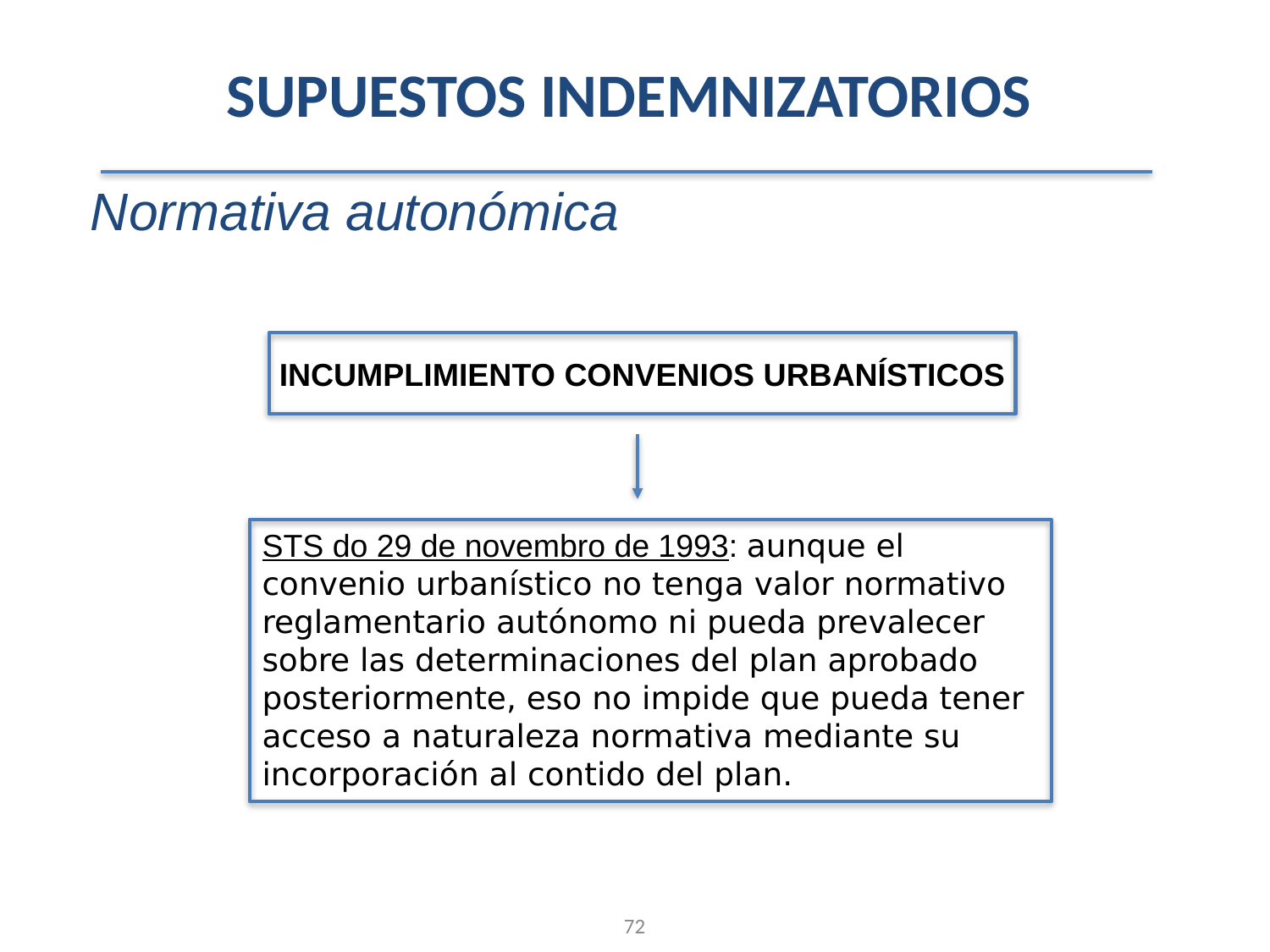

SUPUESTOS INDEMNIZATORIOS
Normativa autonómica

INCUMPLIMIENTO CONVENIOS URBANÍSTICOS

STS do 29 de novembro de 1993: aunque el convenio urbanístico no tenga valor normativo reglamentario autónomo ni pueda prevalecer sobre las determinaciones del plan aprobado posteriormente, eso no impide que pueda tener acceso a naturaleza normativa mediante su incorporación al contido del plan.
72